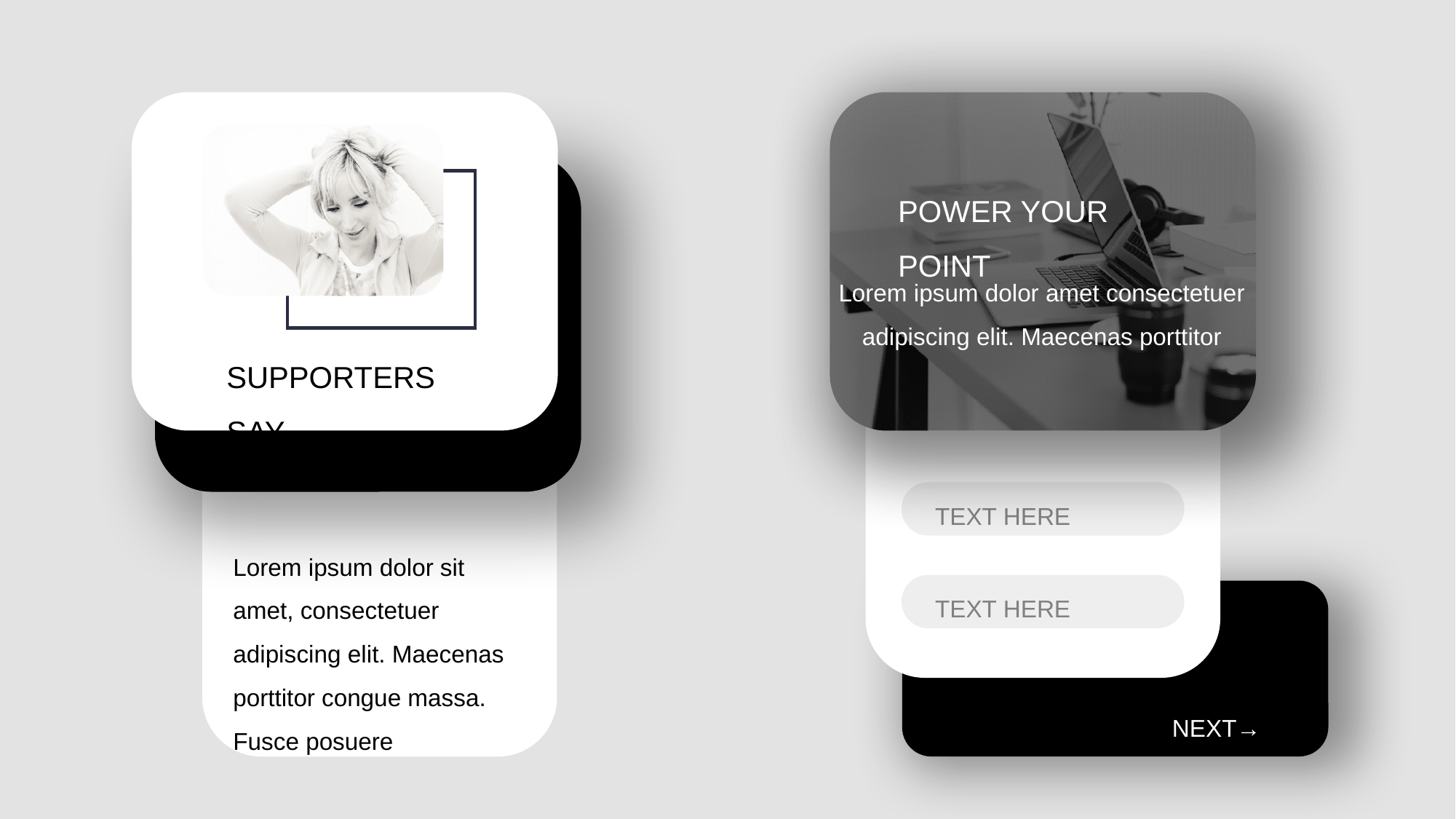

POWER YOUR POINT

Lorem ipsum dolor amet consectetuer adipiscing elit. Maecenas porttitor

SUPPORTERS    SAY.
TEXT HERE

Lorem ipsum dolor sit amet, consectetuer adipiscing elit. Maecenas porttitor congue massa. Fusce posuere
TEXT HERE

NEXT→